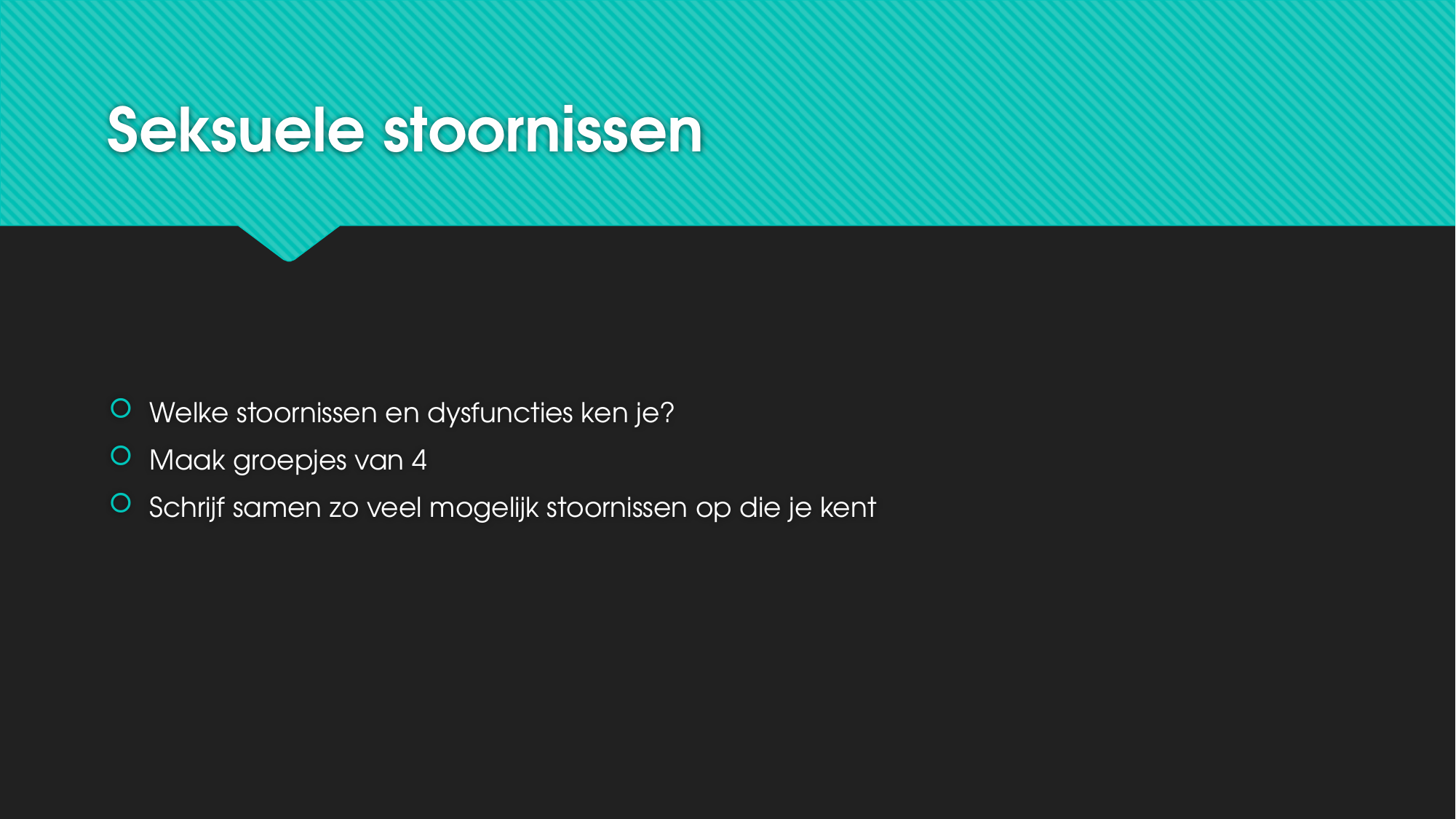

# Seksuele stoornissen
Welke stoornissen en dysfuncties ken je?
Maak groepjes van 4
Schrijf samen zo veel mogelijk stoornissen op die je kent